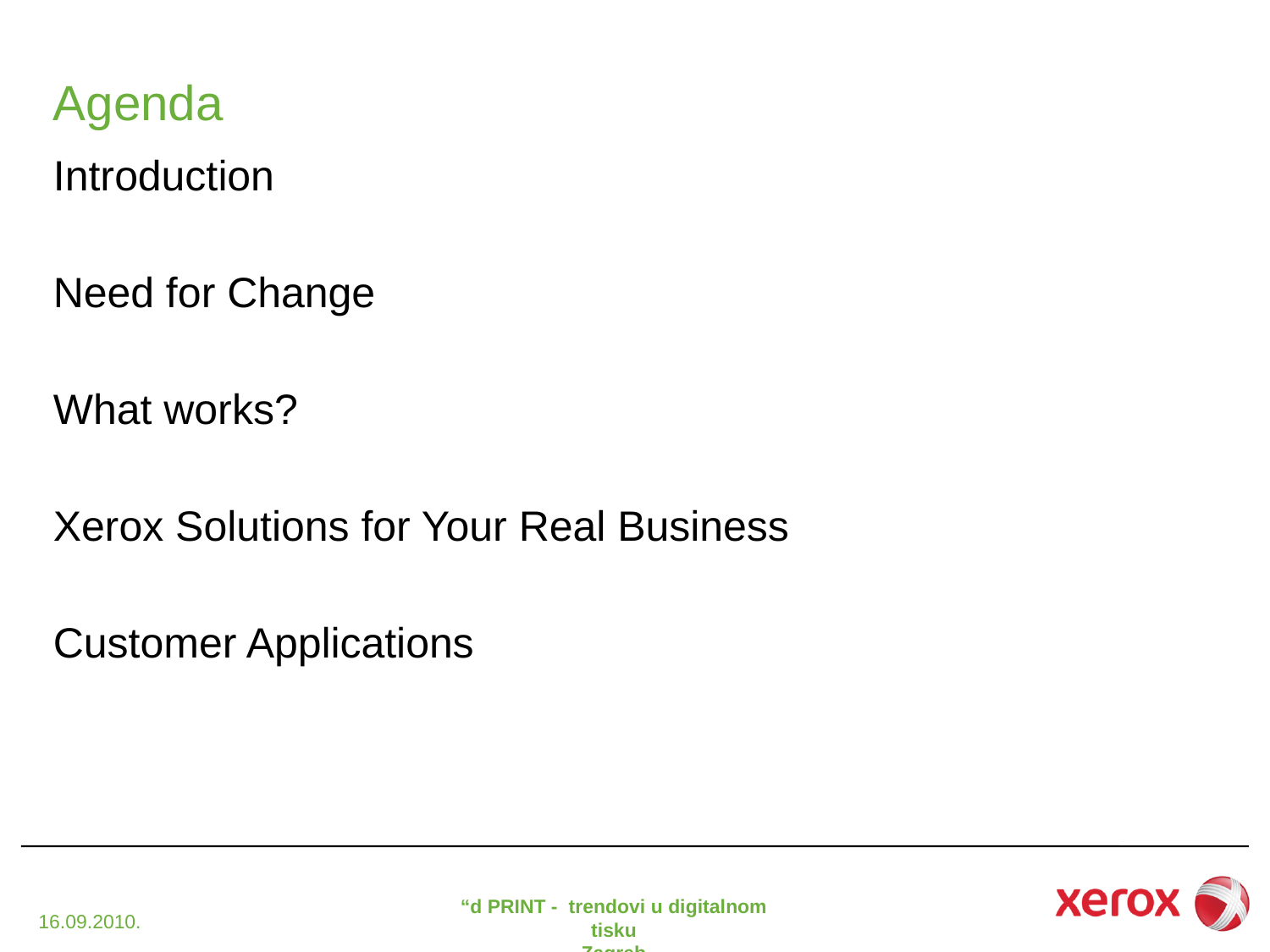

# Agenda
Introduction

Need for Change

What works?

Xerox Solutions for Your Real Business

Customer Applications
“d PRINT -  trendovi u digitalnom tisku
Zagreb
16.09.2010.